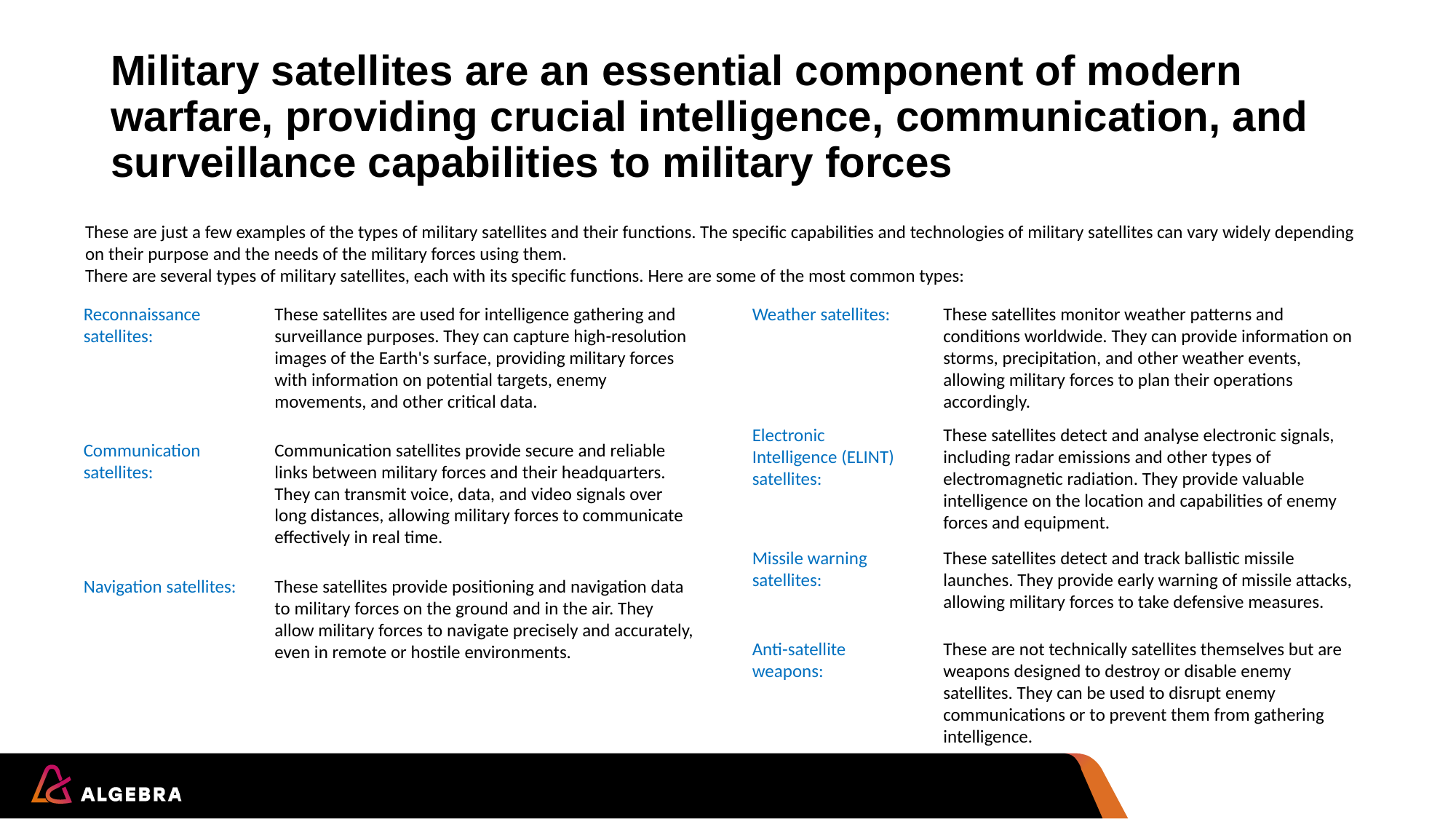

# Military satellites are an essential component of modern warfare, providing crucial intelligence, communication, and surveillance capabilities to military forces
These are just a few examples of the types of military satellites and their functions. The specific capabilities and technologies of military satellites can vary widely depending on their purpose and the needs of the military forces using them.
There are several types of military satellites, each with its specific functions. Here are some of the most common types:
Reconnaissance satellites:
These satellites are used for intelligence gathering and surveillance purposes. They can capture high-resolution images of the Earth's surface, providing military forces with information on potential targets, enemy movements, and other critical data.
Weather satellites:
These satellites monitor weather patterns and conditions worldwide. They can provide information on storms, precipitation, and other weather events, allowing military forces to plan their operations accordingly.
Electronic Intelligence (ELINT) satellites:
These satellites detect and analyse electronic signals, including radar emissions and other types of electromagnetic radiation. They provide valuable intelligence on the location and capabilities of enemy forces and equipment.
Communication satellites provide secure and reliable links between military forces and their headquarters. They can transmit voice, data, and video signals over long distances, allowing military forces to communicate effectively in real time.
Communication satellites:
Missile warning satellites:
These satellites detect and track ballistic missile launches. They provide early warning of missile attacks, allowing military forces to take defensive measures.
Navigation satellites:
These satellites provide positioning and navigation data to military forces on the ground and in the air. They allow military forces to navigate precisely and accurately, even in remote or hostile environments.
Anti-satellite weapons:
These are not technically satellites themselves but are weapons designed to destroy or disable enemy satellites. They can be used to disrupt enemy communications or to prevent them from gathering intelligence.